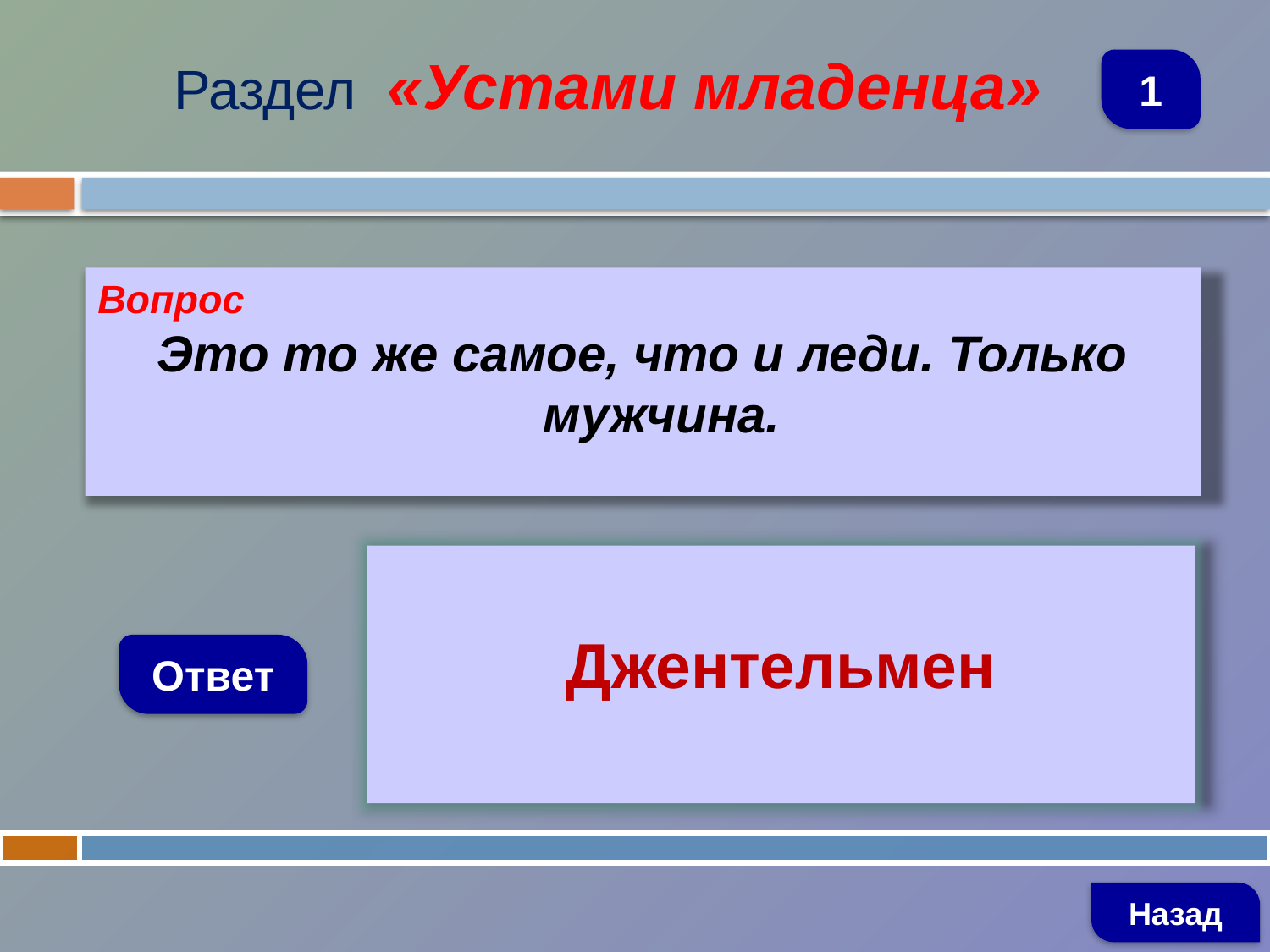

Раздел  «Устами младенца»
1
Вопрос
Это то же самое, что и леди. Только мужчина.

Джентельмен
Ответ

Назад